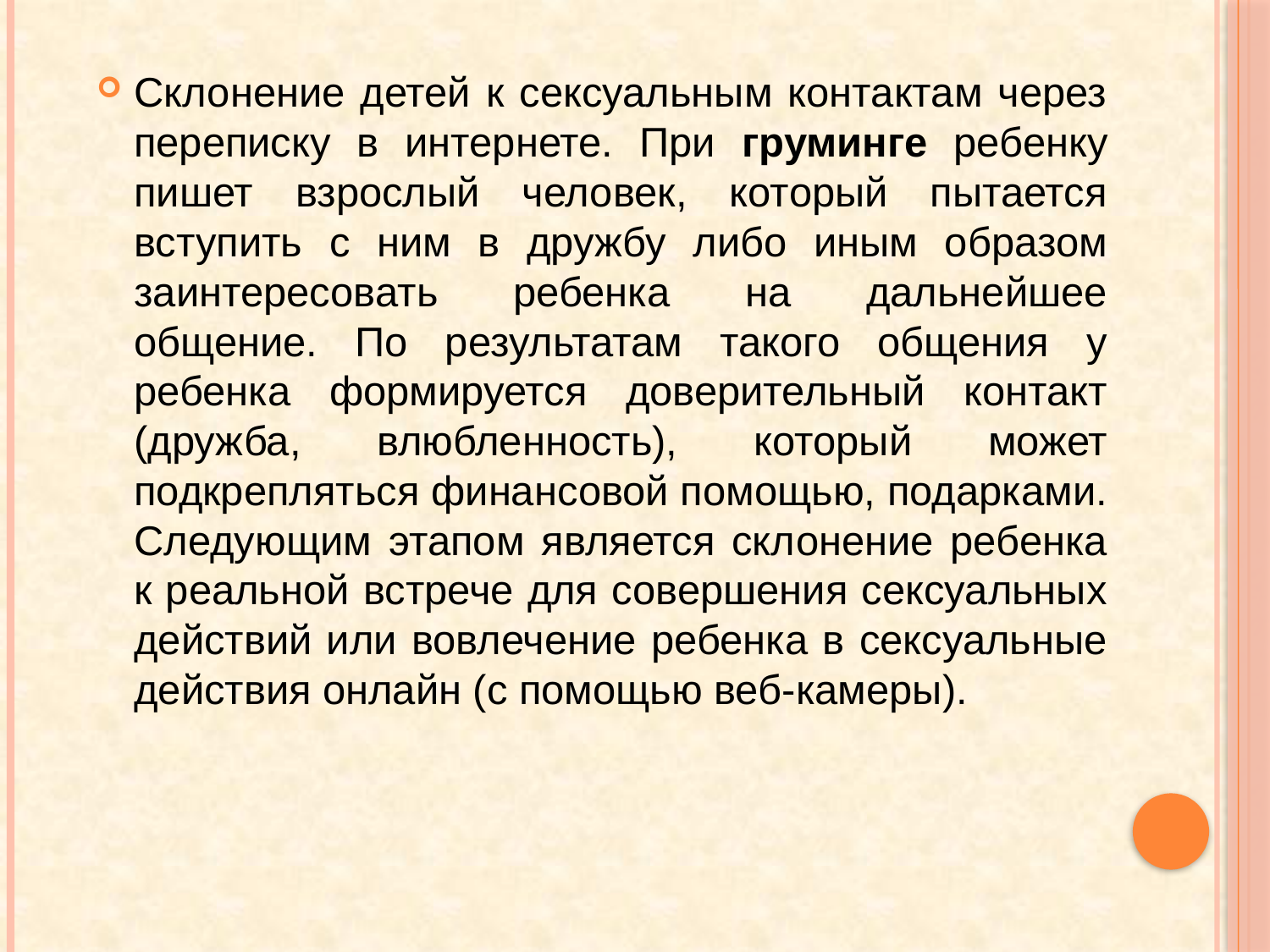

Склонение детей к сексуальным контактам через переписку в интернете. При груминге ребенку пишет взрослый человек, который пытается вступить с ним в дружбу либо иным образом заинтересовать ребенка на дальнейшее общение. По результатам такого общения у ребенка формируется доверительный контакт (дружба, влюбленность), который может подкрепляться финансовой помощью, подарками. Следующим этапом является склонение ребенка к реальной встрече для совершения сексуальных действий или вовлечение ребенка в сексуальные действия онлайн (с помощью веб-камеры).